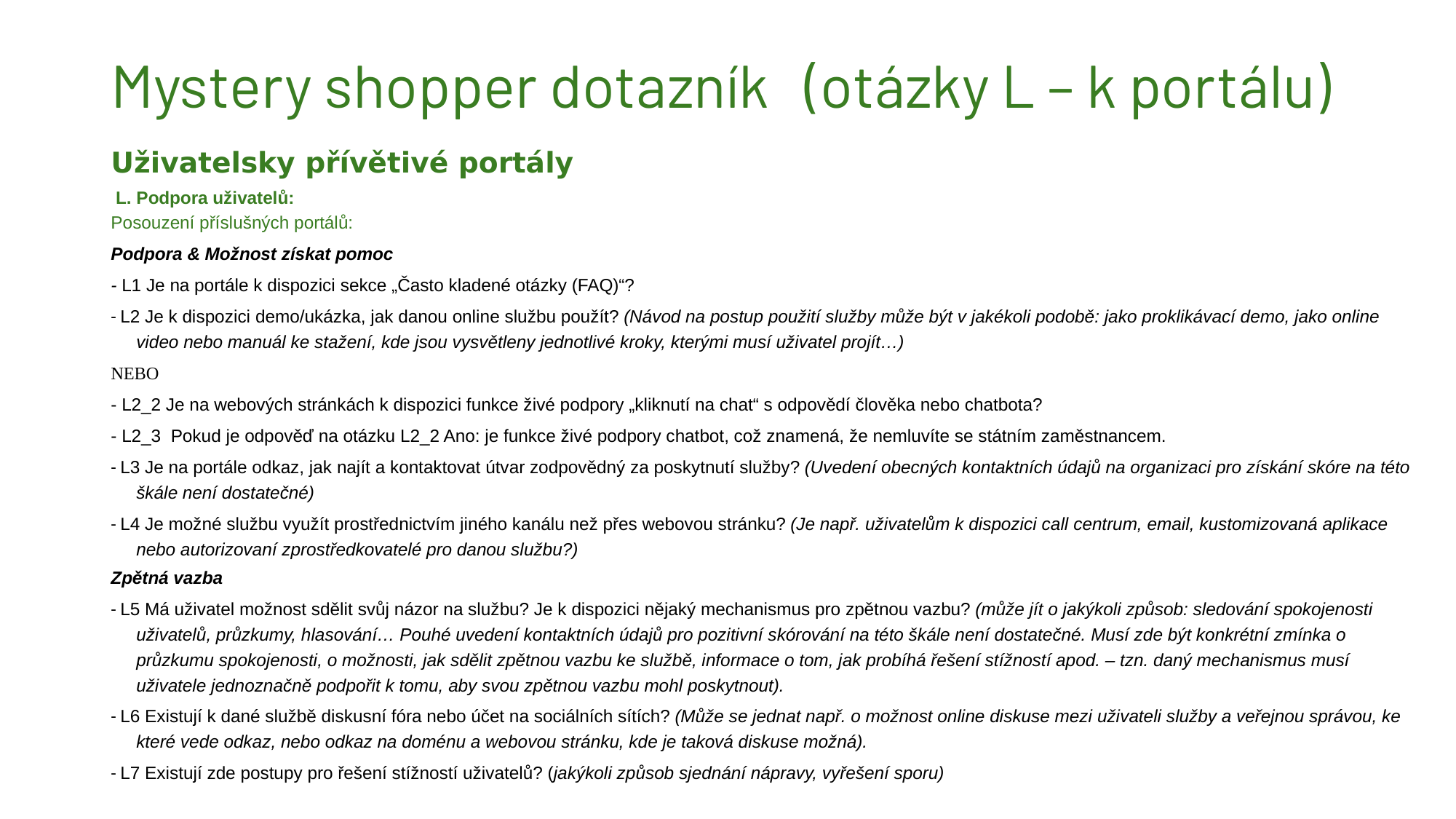

# Mystery shopper dotazník   (otázky L – k portálu)
Uživatelsky přívětivé portály
 L. Podpora uživatelů:
Posouzení příslušných portálů:
Podpora & Možnost získat pomoc
- L1 Je na portále k dispozici sekce „Často kladené otázky (FAQ)“?
- L2 Je k dispozici demo/ukázka, jak danou online službu použít? (Návod na postup použití služby může být v jakékoli podobě: jako proklikávací demo, jako online video nebo manuál ke stažení, kde jsou vysvětleny jednotlivé kroky, kterými musí uživatel projít…)
NEBO
- L2_2 Je na webových stránkách k dispozici funkce živé podpory „kliknutí na chat“ s odpovědí člověka nebo chatbota?
- L2_3  Pokud je odpověď na otázku L2_2 Ano: je funkce živé podpory chatbot, což znamená, že nemluvíte se státním zaměstnancem.
- L3 Je na portále odkaz, jak najít a kontaktovat útvar zodpovědný za poskytnutí služby? (Uvedení obecných kontaktních údajů na organizaci pro získání skóre na této škále není dostatečné)
- L4 Je možné službu využít prostřednictvím jiného kanálu než přes webovou stránku? (Je např. uživatelům k dispozici call centrum, email, kustomizovaná aplikace nebo autorizovaní zprostředkovatelé pro danou službu?)
Zpětná vazba
- L5 Má uživatel možnost sdělit svůj názor na službu? Je k dispozici nějaký mechanismus pro zpětnou vazbu? (může jít o jakýkoli způsob: sledování spokojenosti uživatelů, průzkumy, hlasování… Pouhé uvedení kontaktních údajů pro pozitivní skórování na této škále není dostatečné. Musí zde být konkrétní zmínka o průzkumu spokojenosti, o možnosti, jak sdělit zpětnou vazbu ke službě, informace o tom, jak probíhá řešení stížností apod. – tzn. daný mechanismus musí uživatele jednoznačně podpořit k tomu, aby svou zpětnou vazbu mohl poskytnout).
- L6 Existují k dané službě diskusní fóra nebo účet na sociálních sítích? (Může se jednat např. o možnost online diskuse mezi uživateli služby a veřejnou správou, ke které vede odkaz, nebo odkaz na doménu a webovou stránku, kde je taková diskuse možná).
- L7 Existují zde postupy pro řešení stížností uživatelů? (jakýkoli způsob sjednání nápravy, vyřešení sporu)